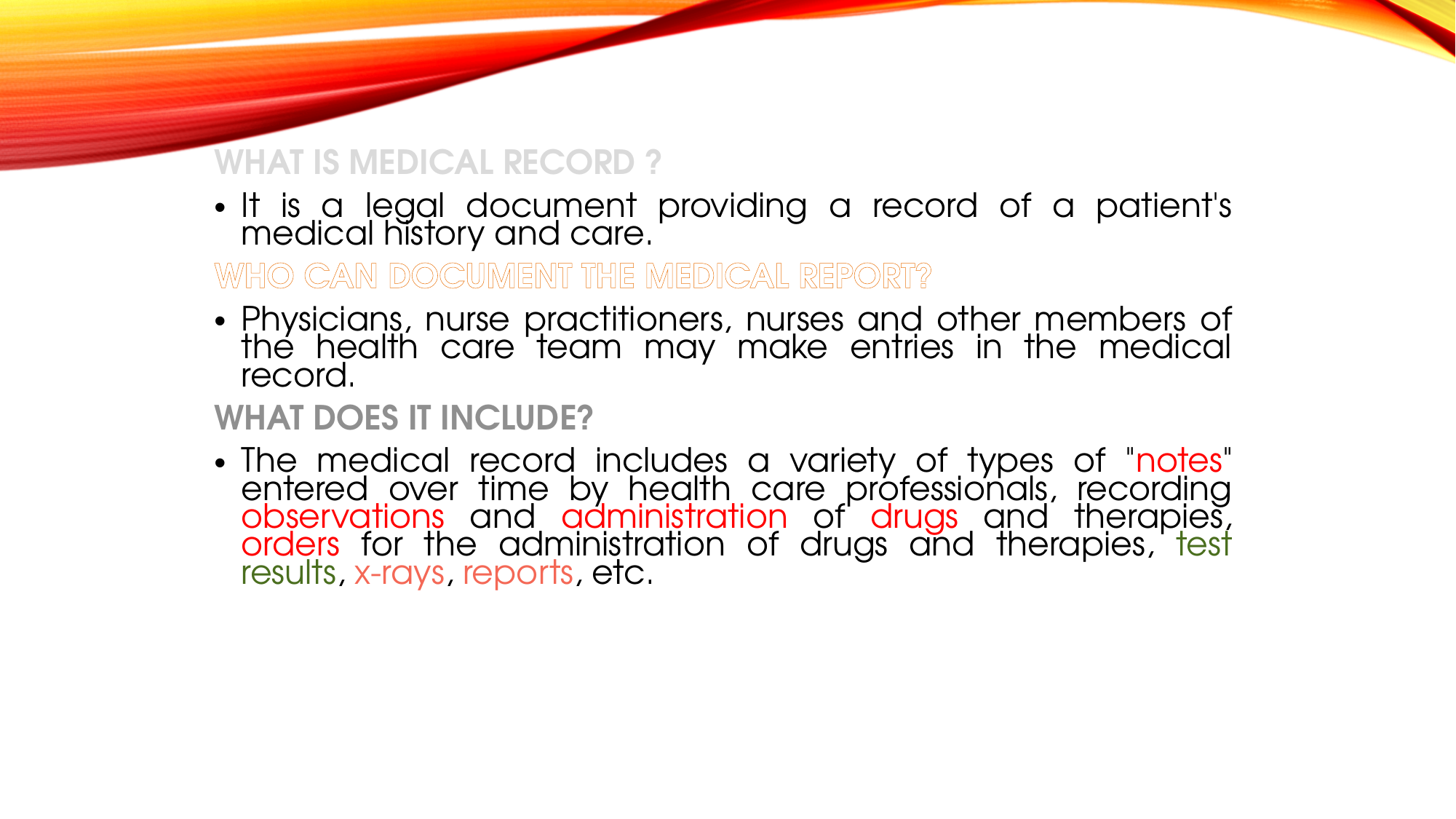

WHAT IS MEDICAL RECORD ?
It is a legal document providing a record of a patient's medical history and care.
Who can document the Medical report?
Physicians, nurse practitioners, nurses and other members of the health care team may make entries in the medical record.
What does it include?
The medical record includes a variety of types of "notes" entered over time by health care professionals, recording observations and administration of drugs and therapies, orders for the administration of drugs and therapies, test results, x-rays, reports, etc.